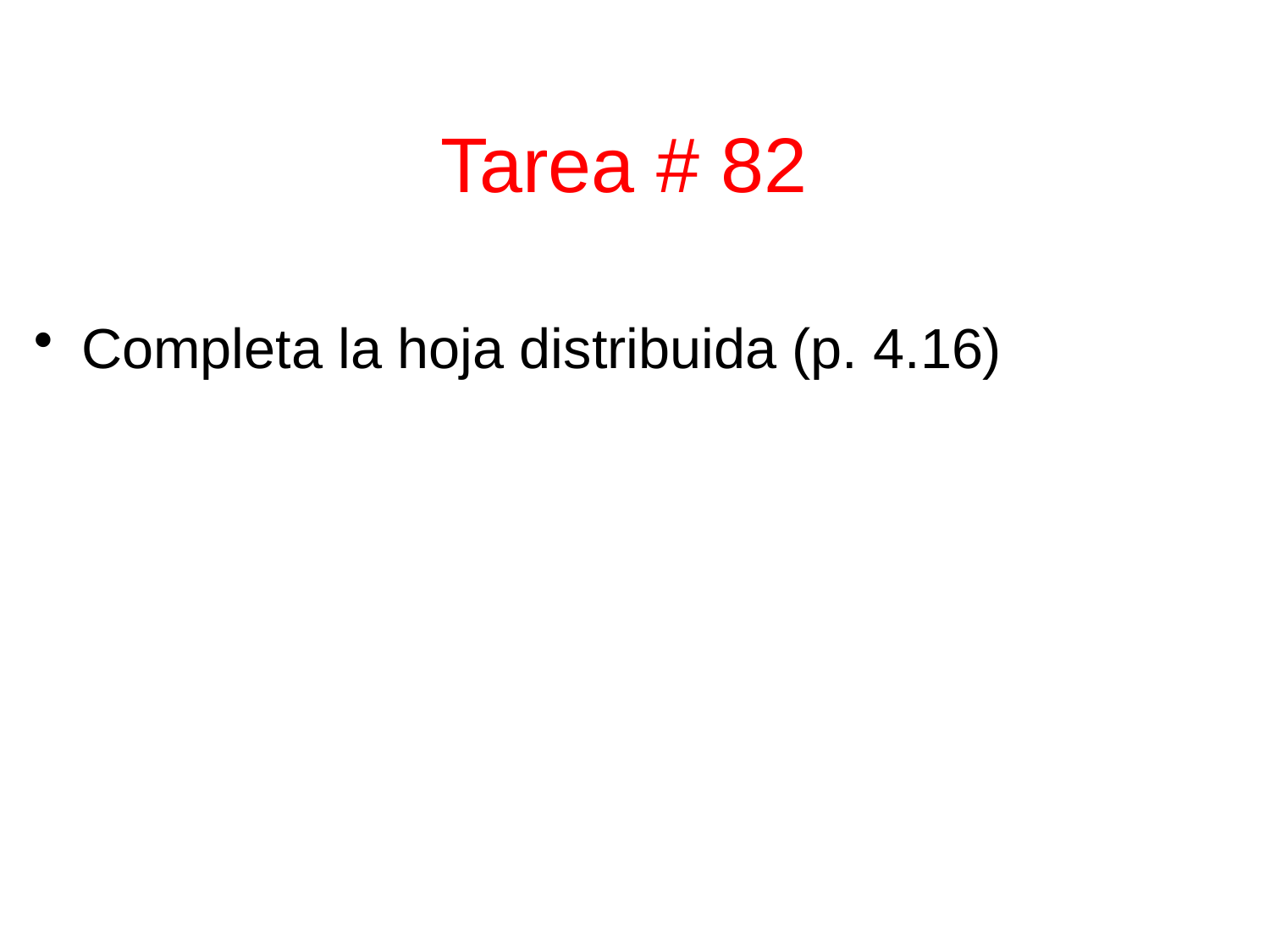

Tarea # 82

Completa la hoja distribuida (p. 4.16)